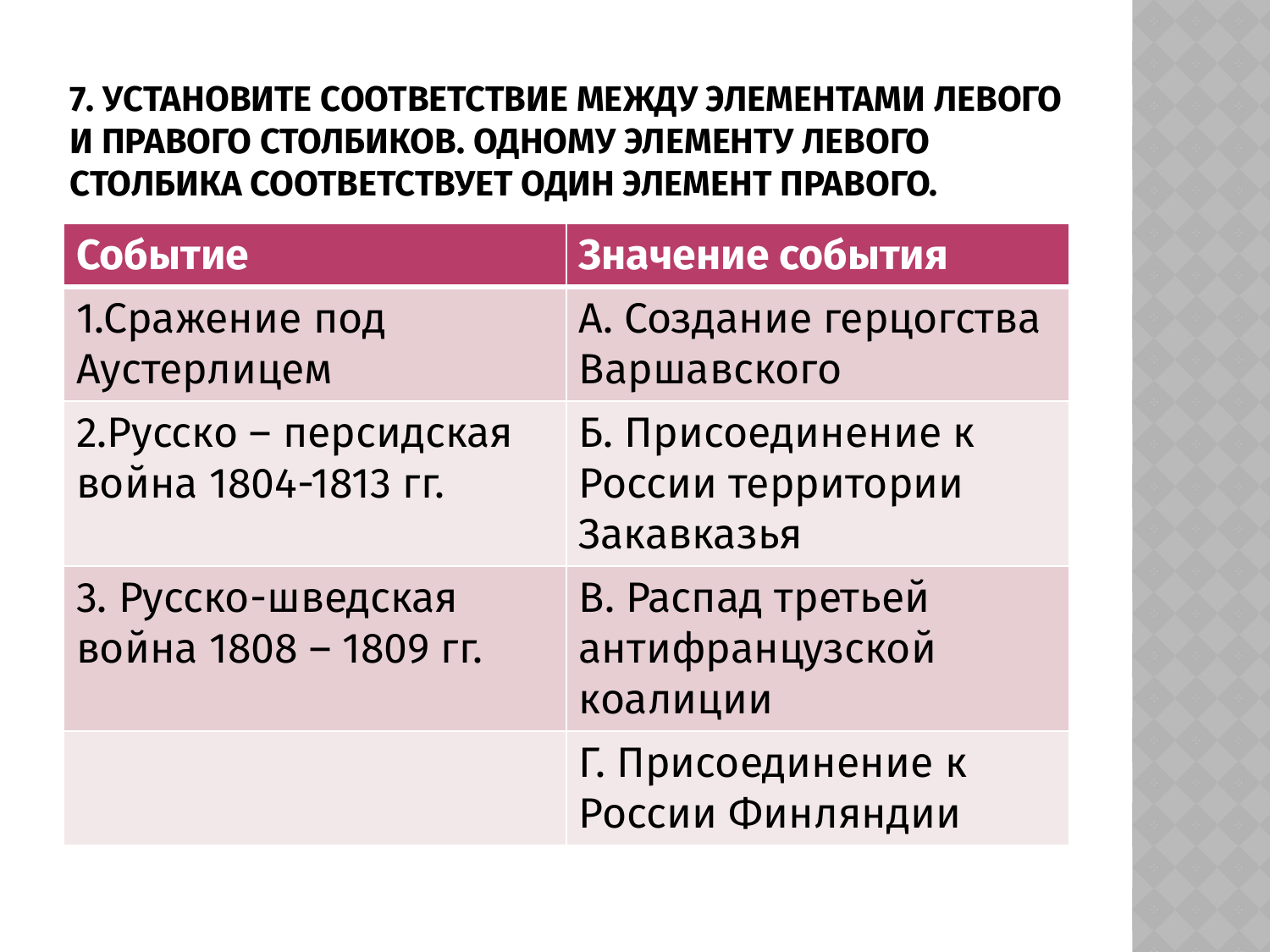

# 7. Установите соответствие между элементами левого и правого столбиков. Одному элементу левого столбика соответствует один элемент правого.
| Событие | Значение события |
| --- | --- |
| 1.Сражение под Аустерлицем | А. Создание герцогства Варшавского |
| 2.Русско – персидская война 1804-1813 гг. | Б. Присоединение к России территории Закавказья |
| 3. Русско-шведская война 1808 – 1809 гг. | В. Распад третьей антифранцузской коалиции |
|  | Г. Присоединение к России Финляндии |